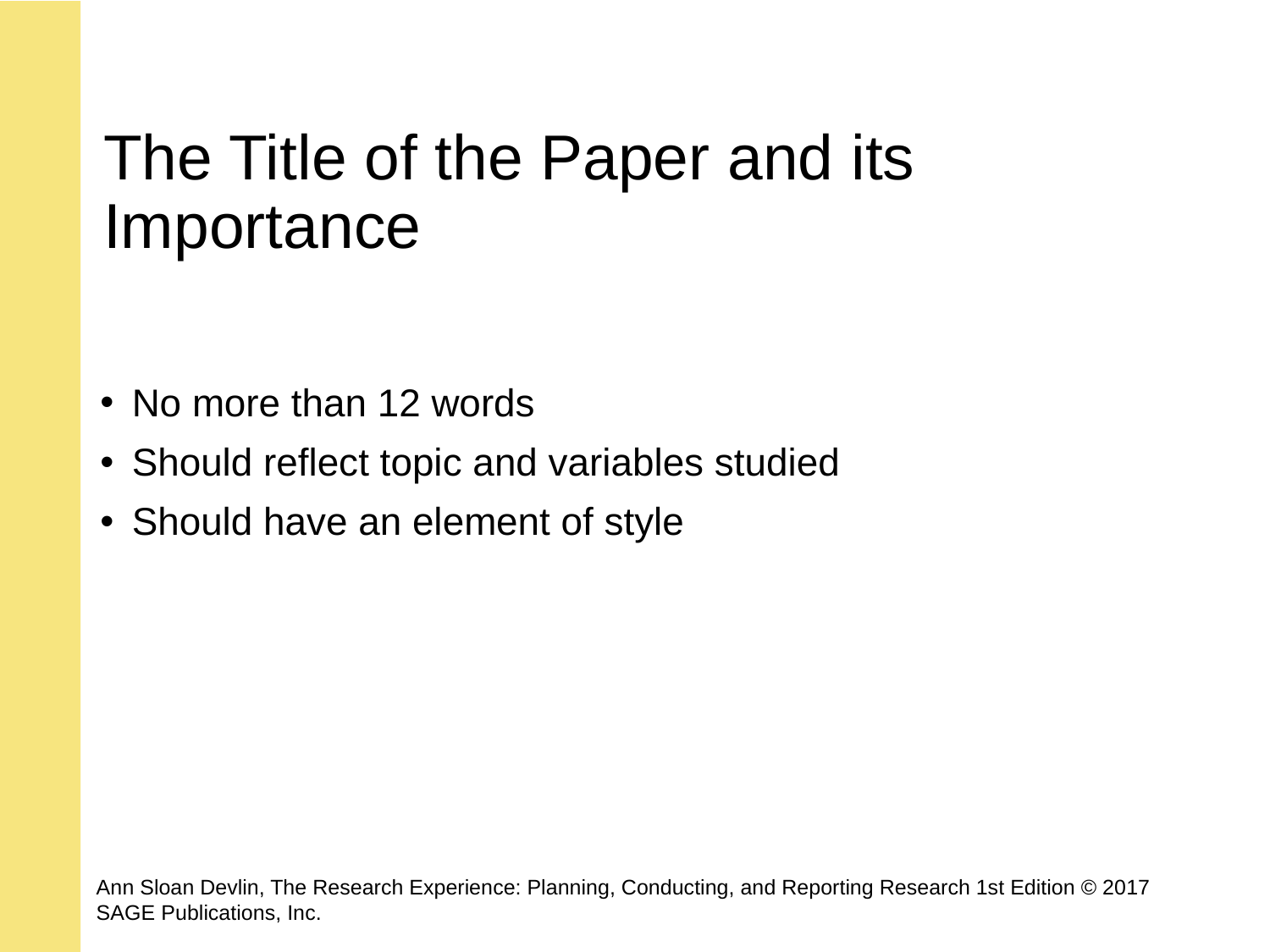

# The Title of the Paper and its Importance
No more than 12 words
Should reflect topic and variables studied
Should have an element of style